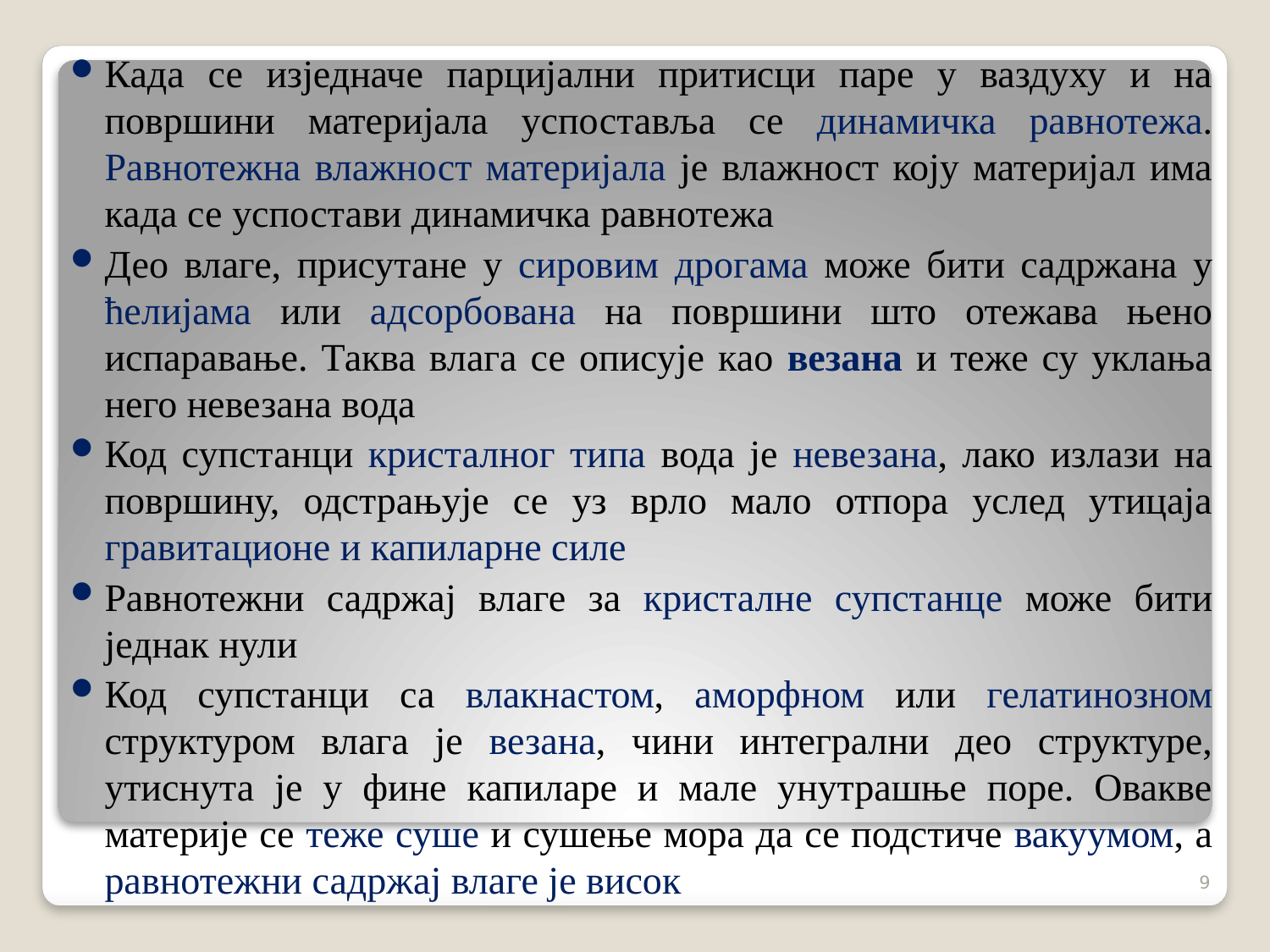

Када се изједначе парцијални притисци паре у ваздуху и на површини материјала успоставља се динамичка равнотежа. Равнотежна влажност материјала је влажност коју материјал има када се успостави динамичка равнотежа
Део влаге, присутане у сировим дрогама може бити садржана у ћелијама или адсорбована на површини што отежава њено испаравање. Таква влага се описује као везана и теже су уклања него невезана вода
Код супстанци кристалног типа вода је невезана, лако излази на површину, одстрањује се уз врло мало отпора услед утицаја гравитационе и капиларне силе
Равнотежни садржај влаге за кристалне супстанце може бити једнак нули
Код супстанци са влакнастом, аморфном или гелатинозном структуром влага је везана, чини интегрални део структуре, утиснута је у фине капиларе и мале унутрашње поре. Овакве материје се теже сушe и сушење мора да се подстиче вакуумом, а равнотежни садржај влаге је висок

9